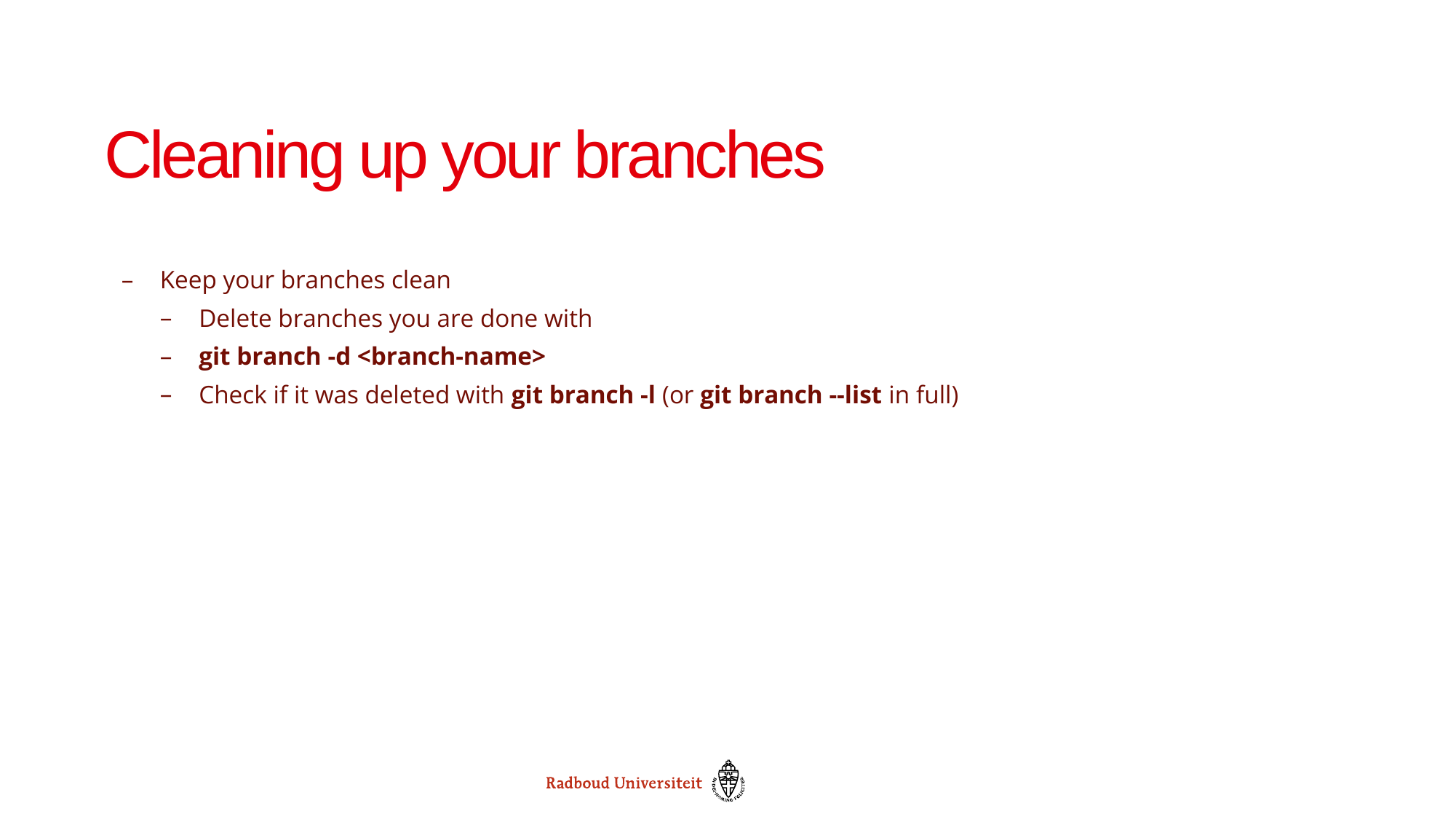

# Cleaning up your branches
Keep your branches clean
Delete branches you are done with
git branch -d <branch-name>
Check if it was deleted with git branch -l (or git branch --list in full)